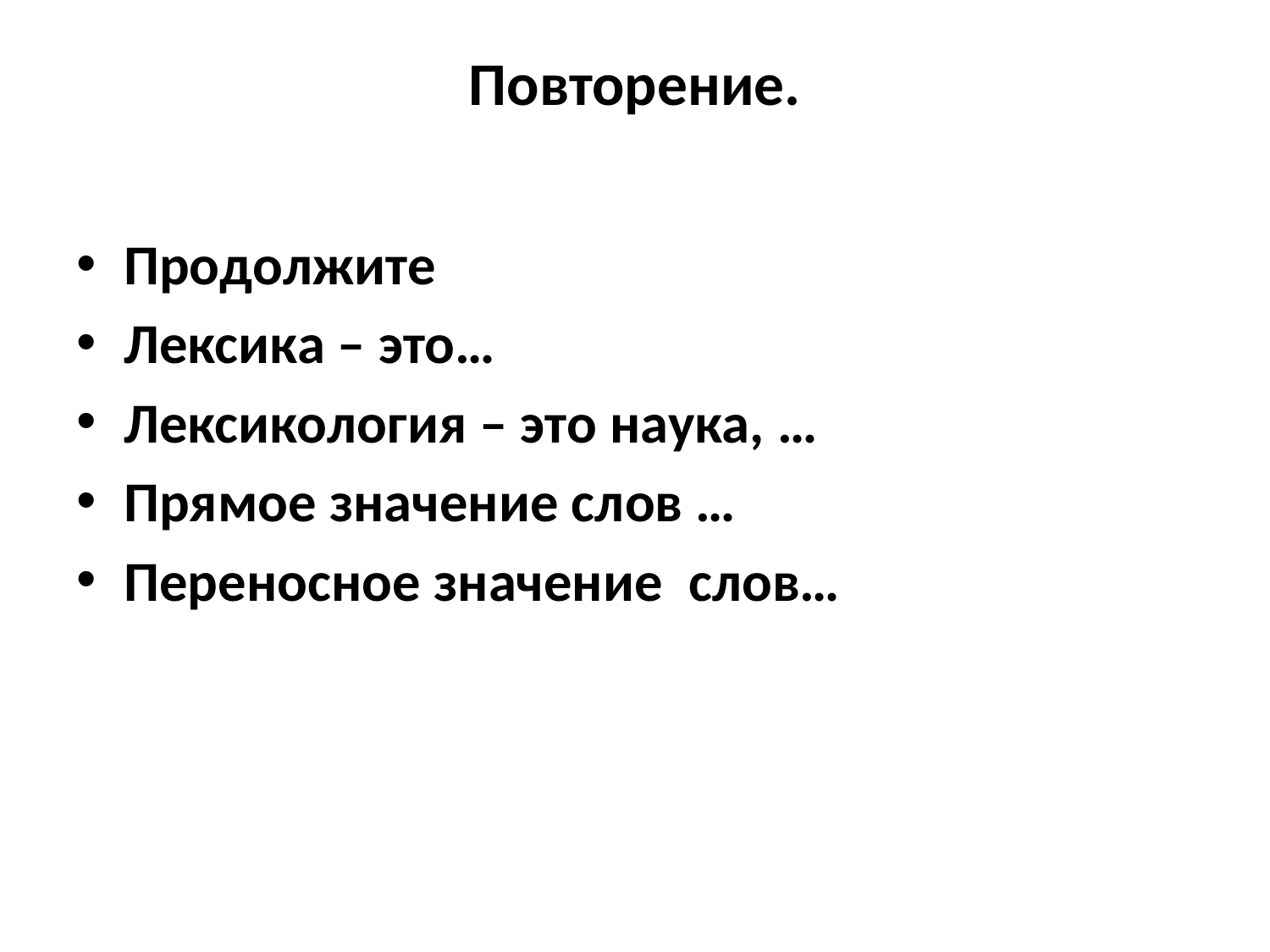

# Повторение.
Продолжите
Лексика – это…
Лексикология – это наука, …
Прямое значение слов …
Переносное значение  слов…